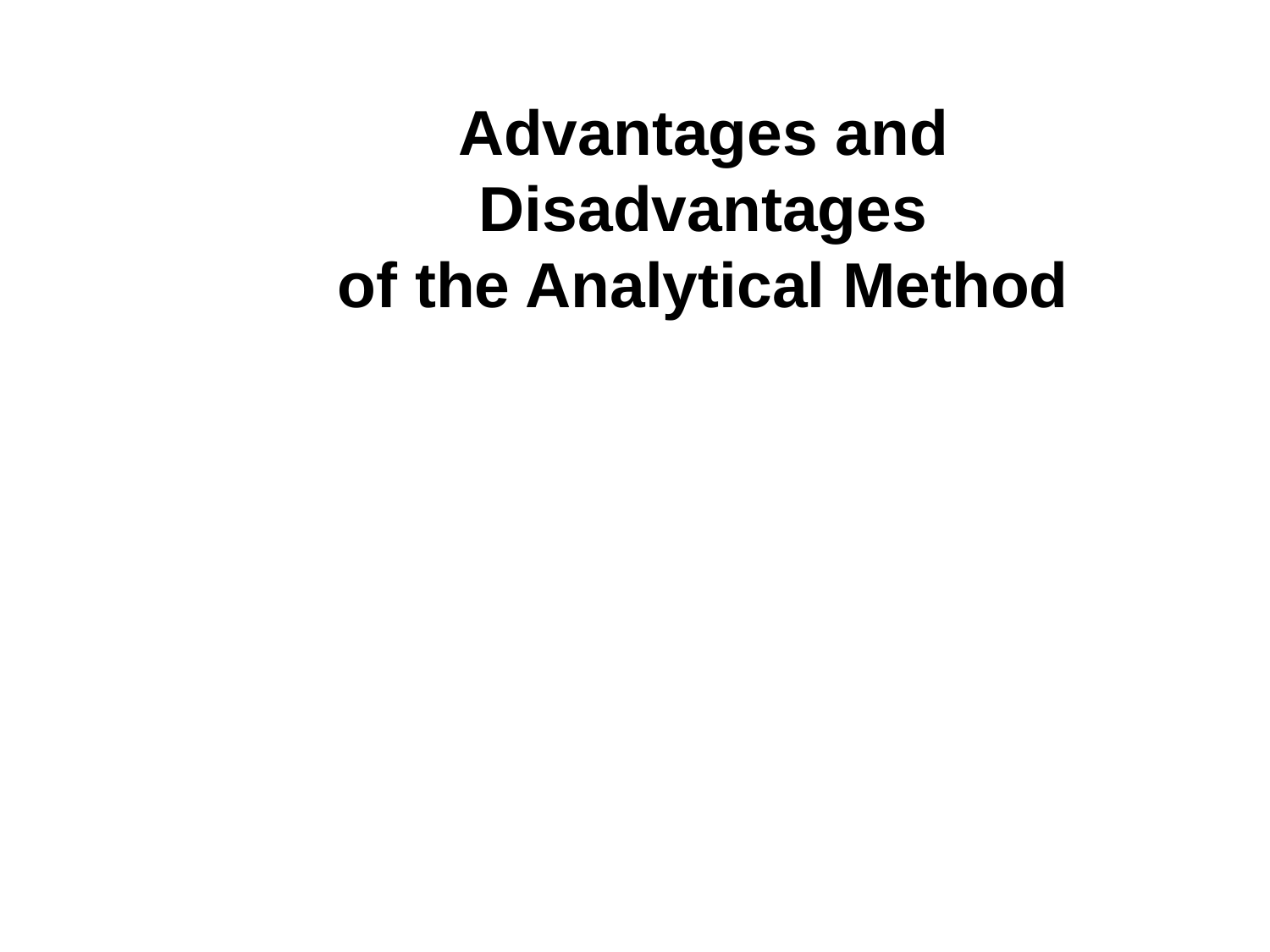

# Advantages and Disadvantages of the Analytical Method
Does not require drawing to scale.
More precise answers are calculated.
Works for any type of triangle if appropriate laws are used.
Can only add 2 vectors at a time.
Must know many mathematical formulas.
Can be quite time consuming.